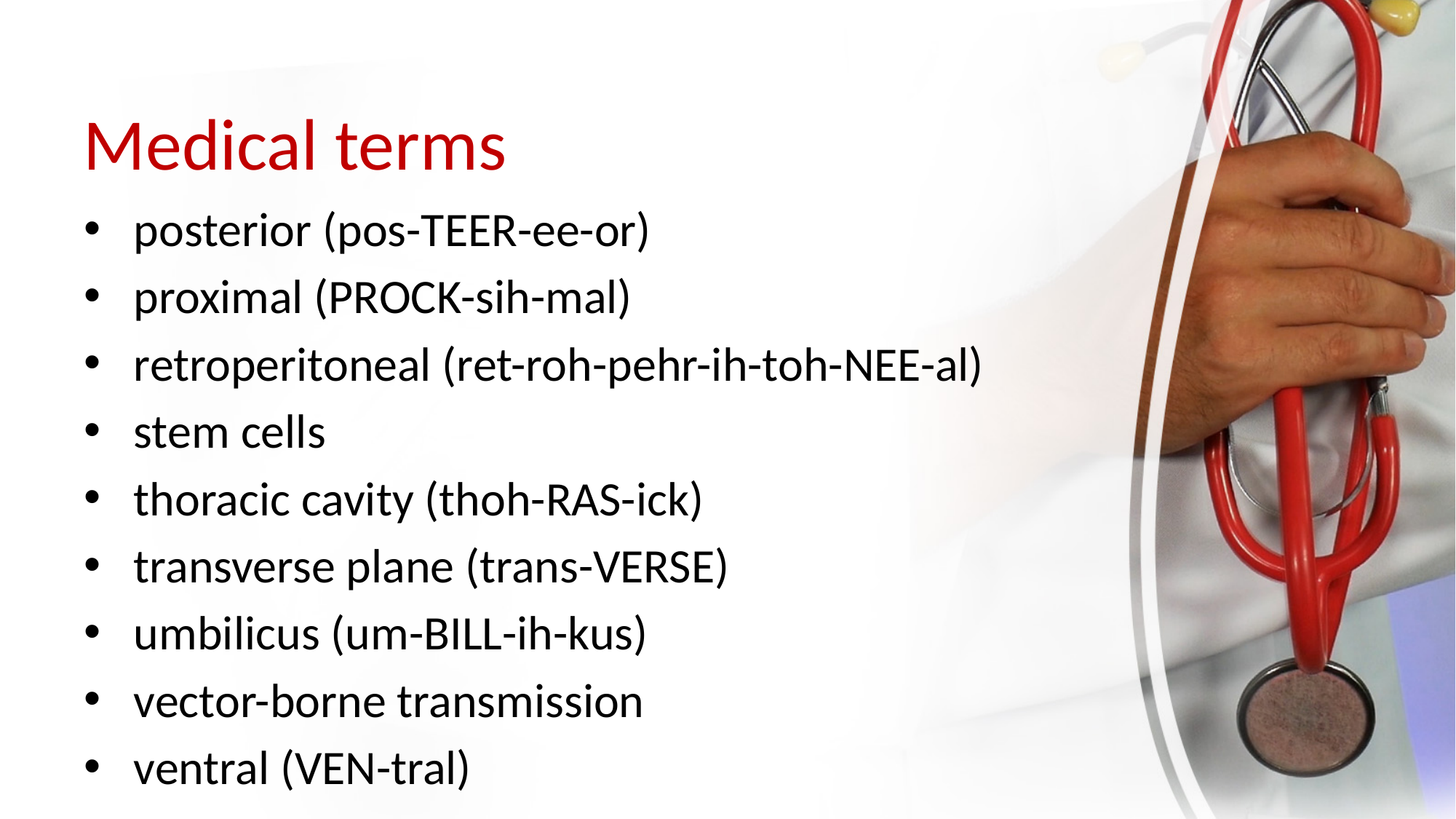

# Medical terms
posterior (pos-TEER-ee-or)
proximal (PROCK-sih-mal)
retroperitoneal (ret-roh-pehr-ih-toh-NEE-al)
stem cells
thoracic cavity (thoh-RAS-ick)
transverse plane (trans-VERSE)
umbilicus (um-BILL-ih-kus)
vector-borne transmission
ventral (VEN-tral)